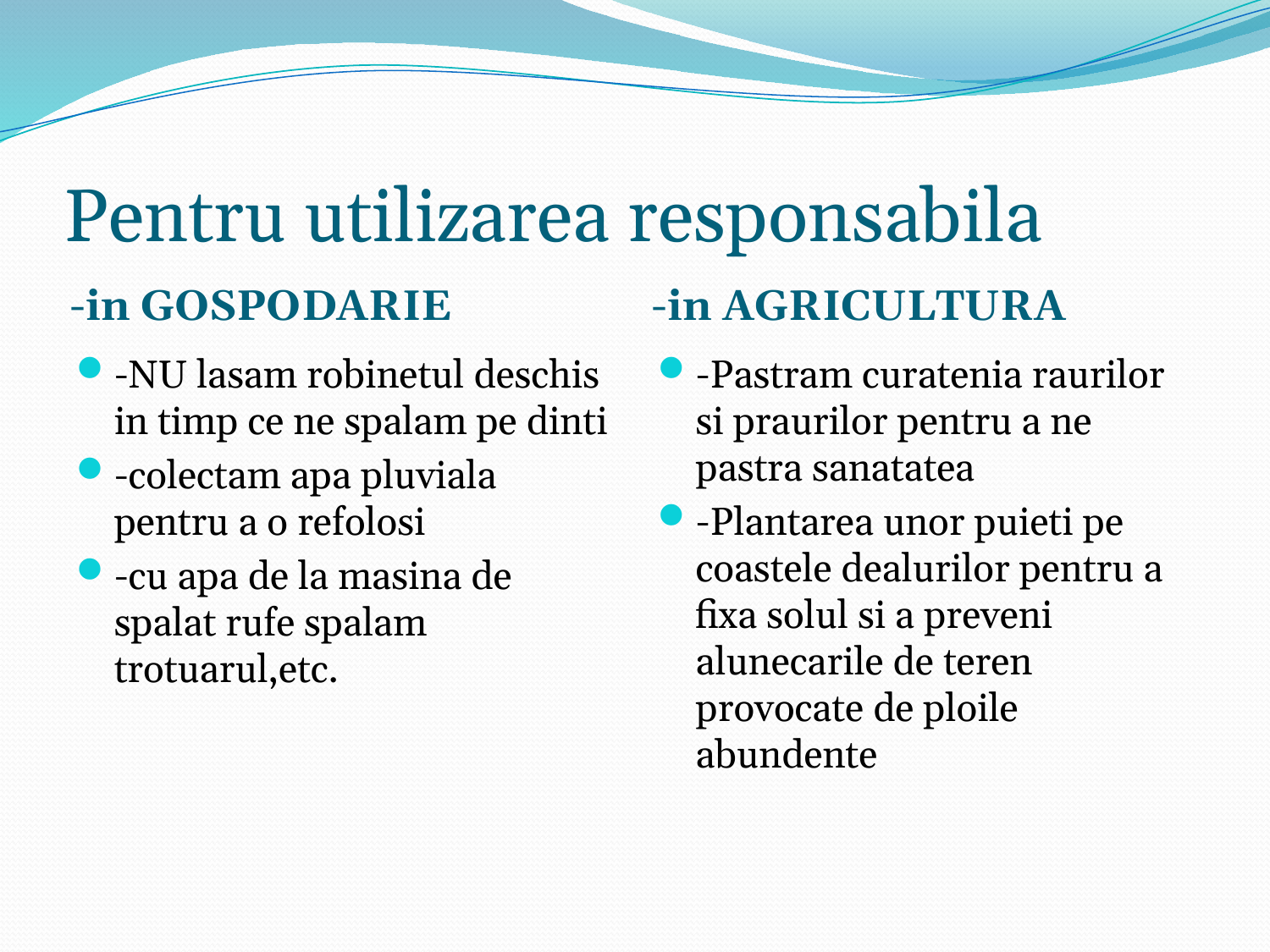

# Pentru utilizarea responsabila
-in GOSPODARIE
-in AGRICULTURA
-NU lasam robinetul deschis in timp ce ne spalam pe dinti
-colectam apa pluviala pentru a o refolosi
-cu apa de la masina de spalat rufe spalam trotuarul,etc.
-Pastram curatenia raurilor si praurilor pentru a ne pastra sanatatea
-Plantarea unor puieti pe coastele dealurilor pentru a  fixa solul si a preveni alunecarile de teren provocate de ploile abundente